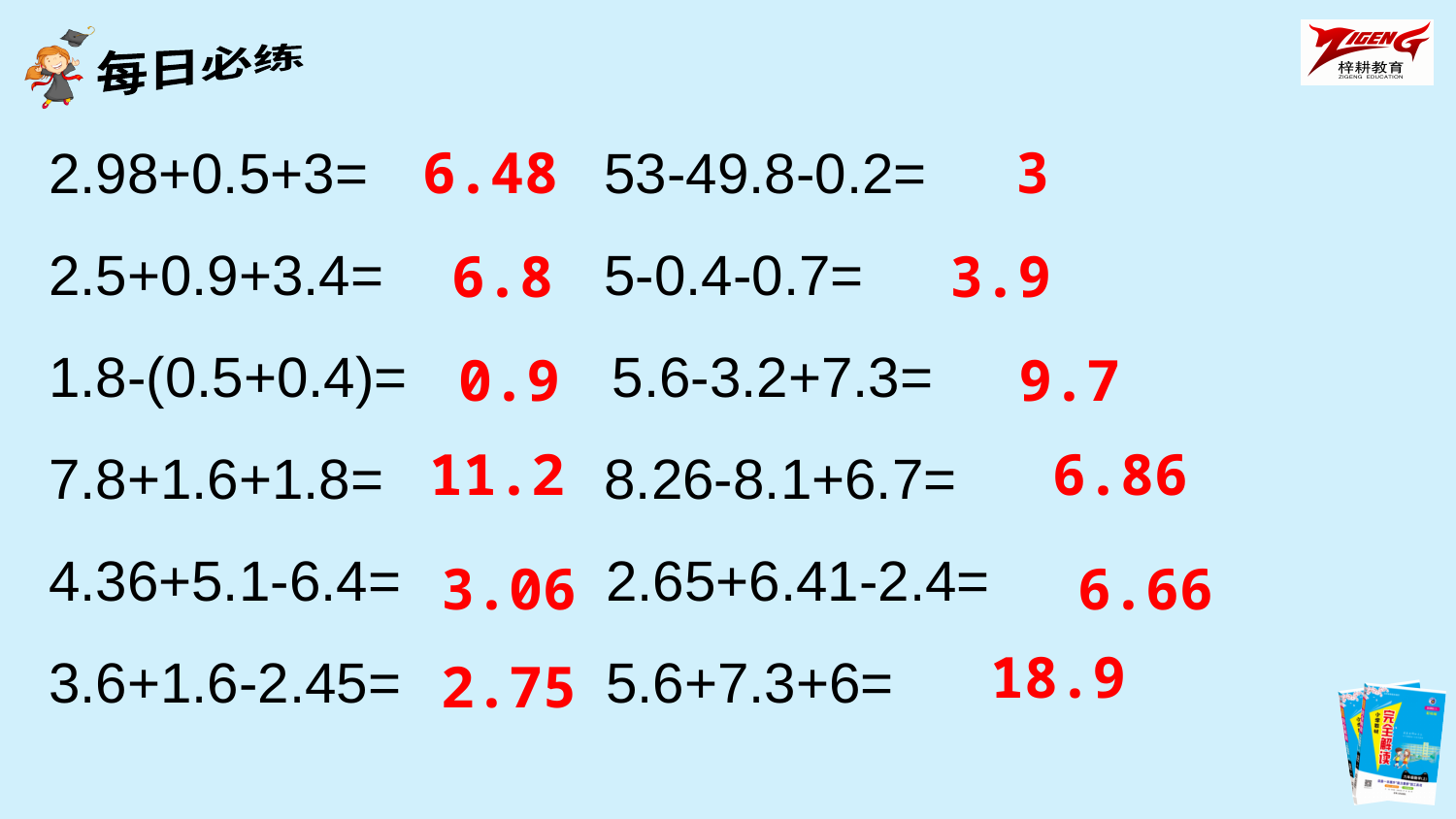

2.98+0.5+3=               53-49.8-0.2=
2.5+0.9+3.4=              5-0.4-0.7=
1.8-(0.5+0.4)=             5.6-3.2+7.3=
7.8+1.6+1.8=              8.26-8.1+6.7=
4.36+5.1-6.4=             2.65+6.41-2.4=
3.6+1.6-2.45=             5.6+7.3+6=
6.48
3
6.8
3.9
0.9
9.7
11.2
6.86
6.66
3.06
18.9
2.75